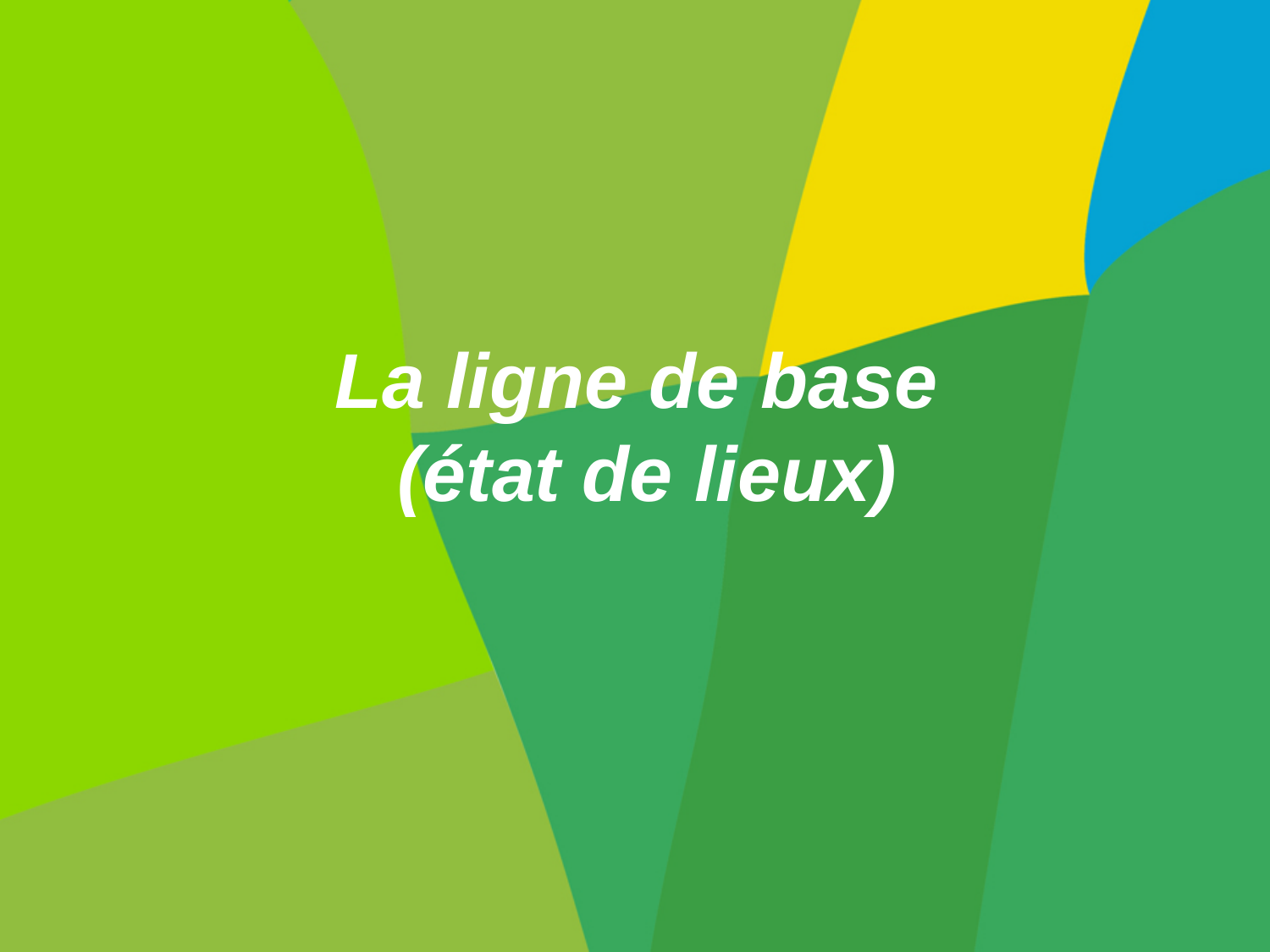

La ligne de base
(état de lieux)